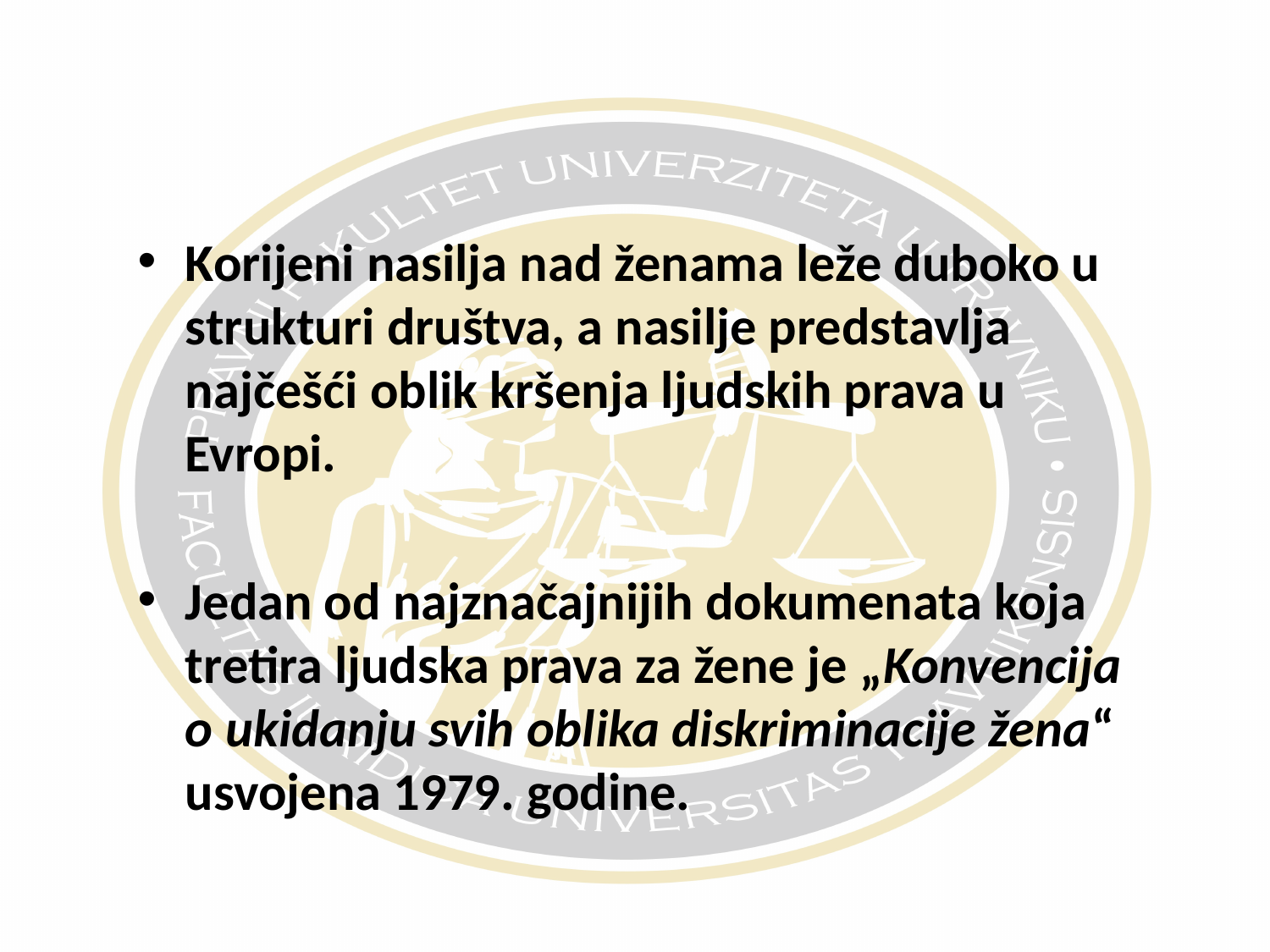

#
Korijeni nasilja nad ženama leže duboko u strukturi društva, a nasilje predstavlja najčešći oblik kršenja ljudskih prava u Evropi.

Jedan od najznačajnijih dokumenata koja tretira ljudska prava za žene je „Konvencija o ukidanju svih oblika diskriminacije žena“ usvojena 1979. godine.